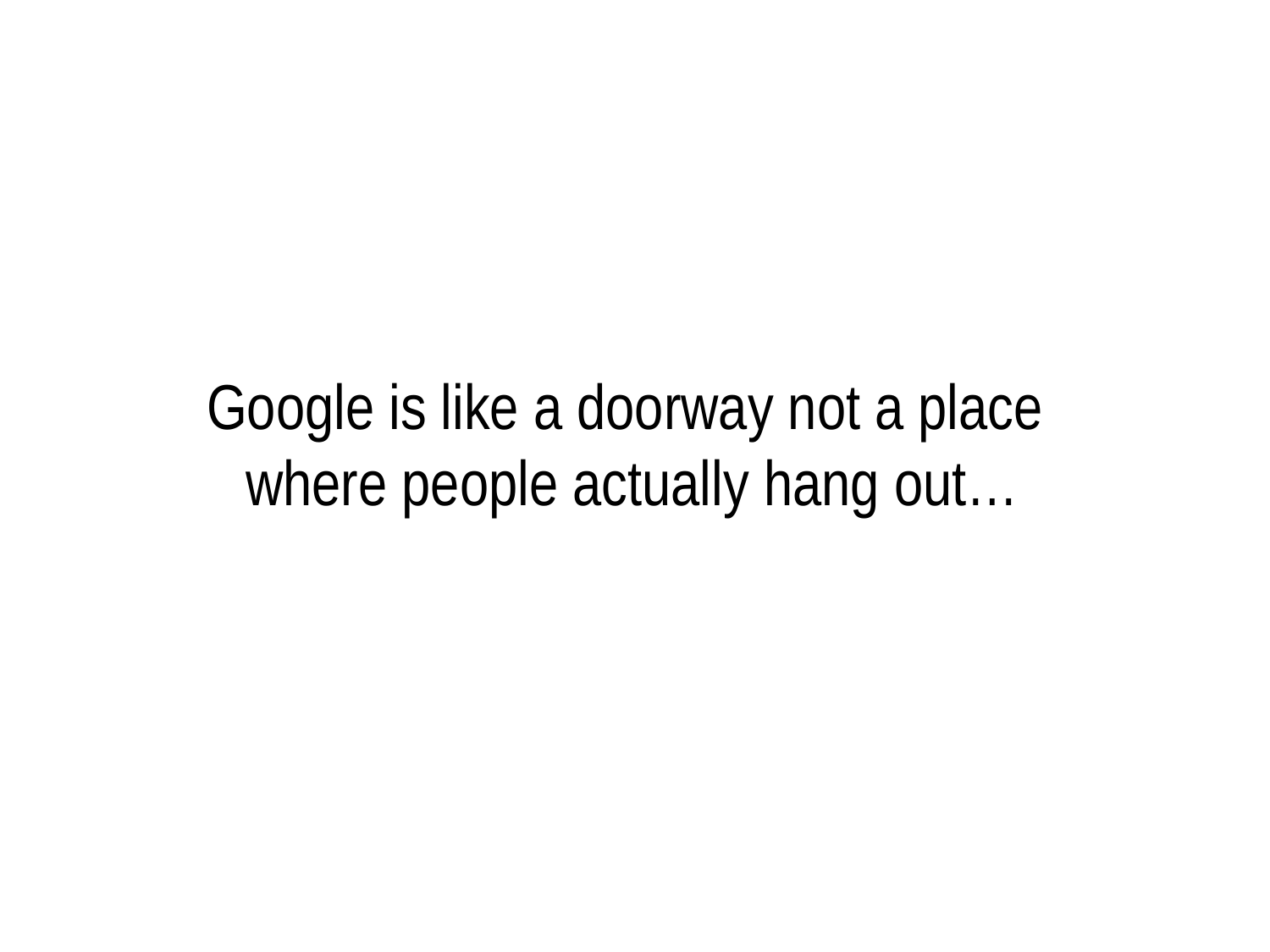

Google is like a doorway not a place
where people actually hang out…